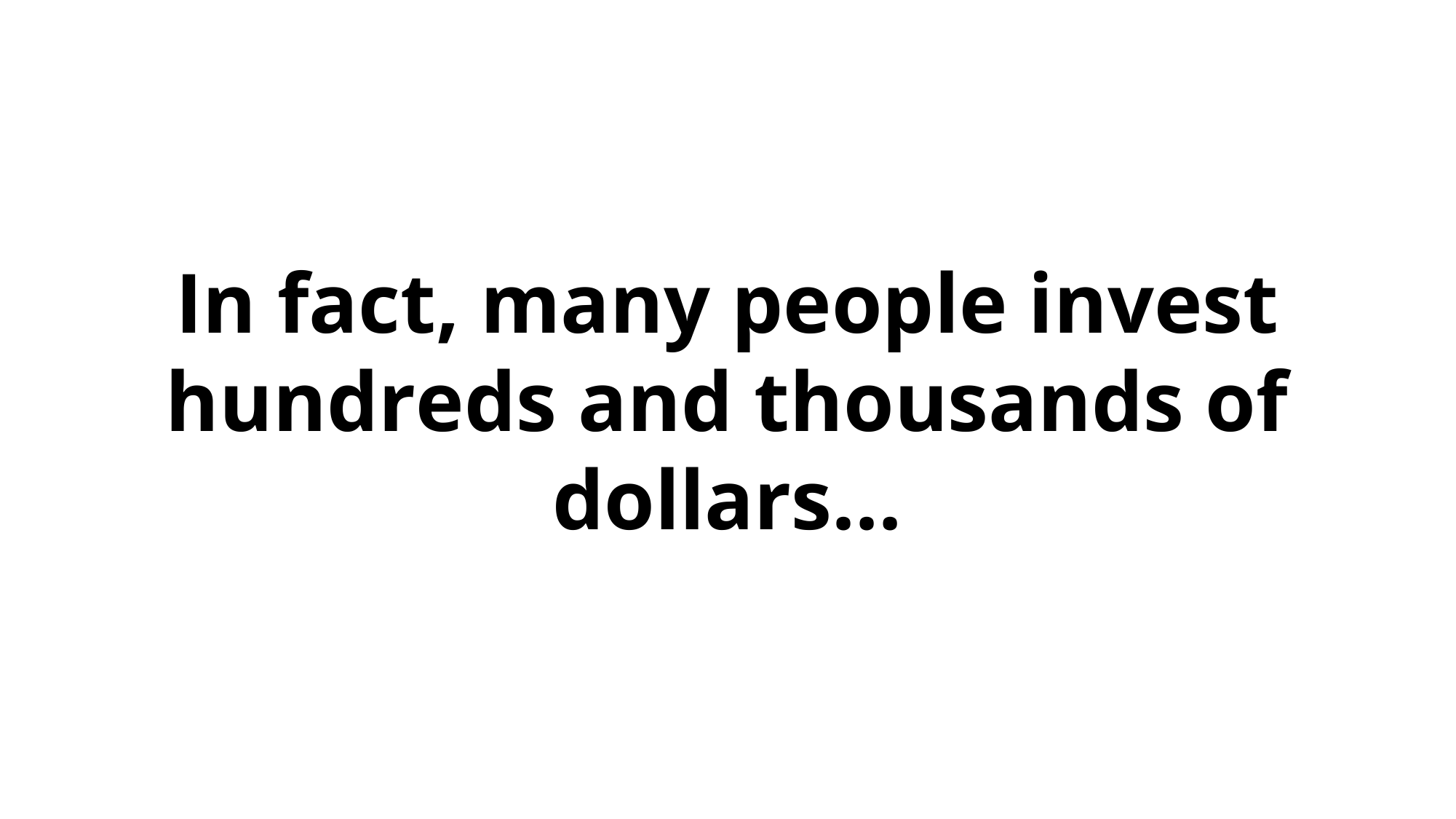

In fact, many people invest hundreds and thousands of dollars…